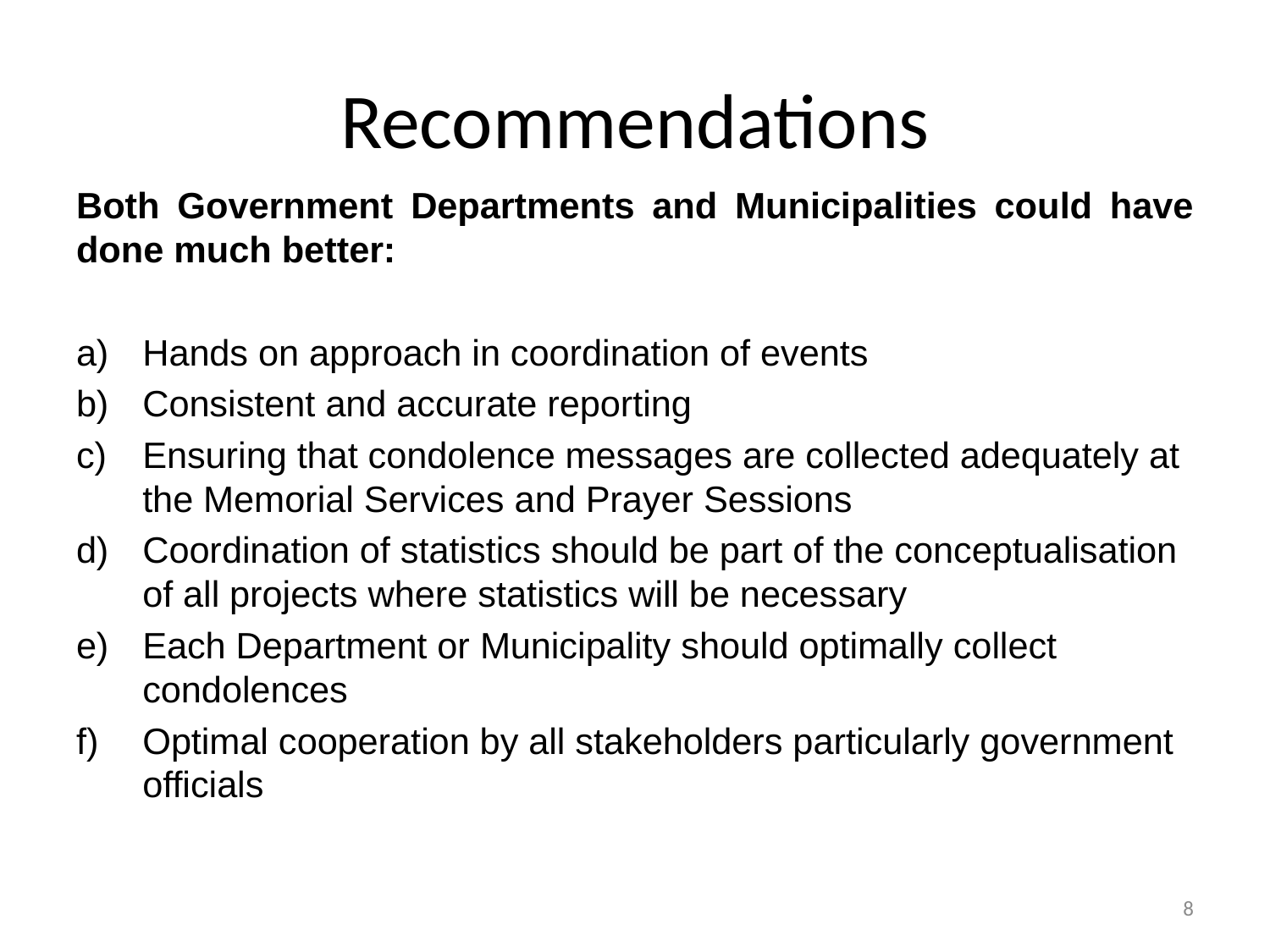

# Recommendations
Both Government Departments and Municipalities could have done much better:

Hands on approach in coordination of events
Consistent and accurate reporting
Ensuring that condolence messages are collected adequately at the Memorial Services and Prayer Sessions
Coordination of statistics should be part of the conceptualisation of all projects where statistics will be necessary
Each Department or Municipality should optimally collect condolences
Optimal cooperation by all stakeholders particularly government officials
8